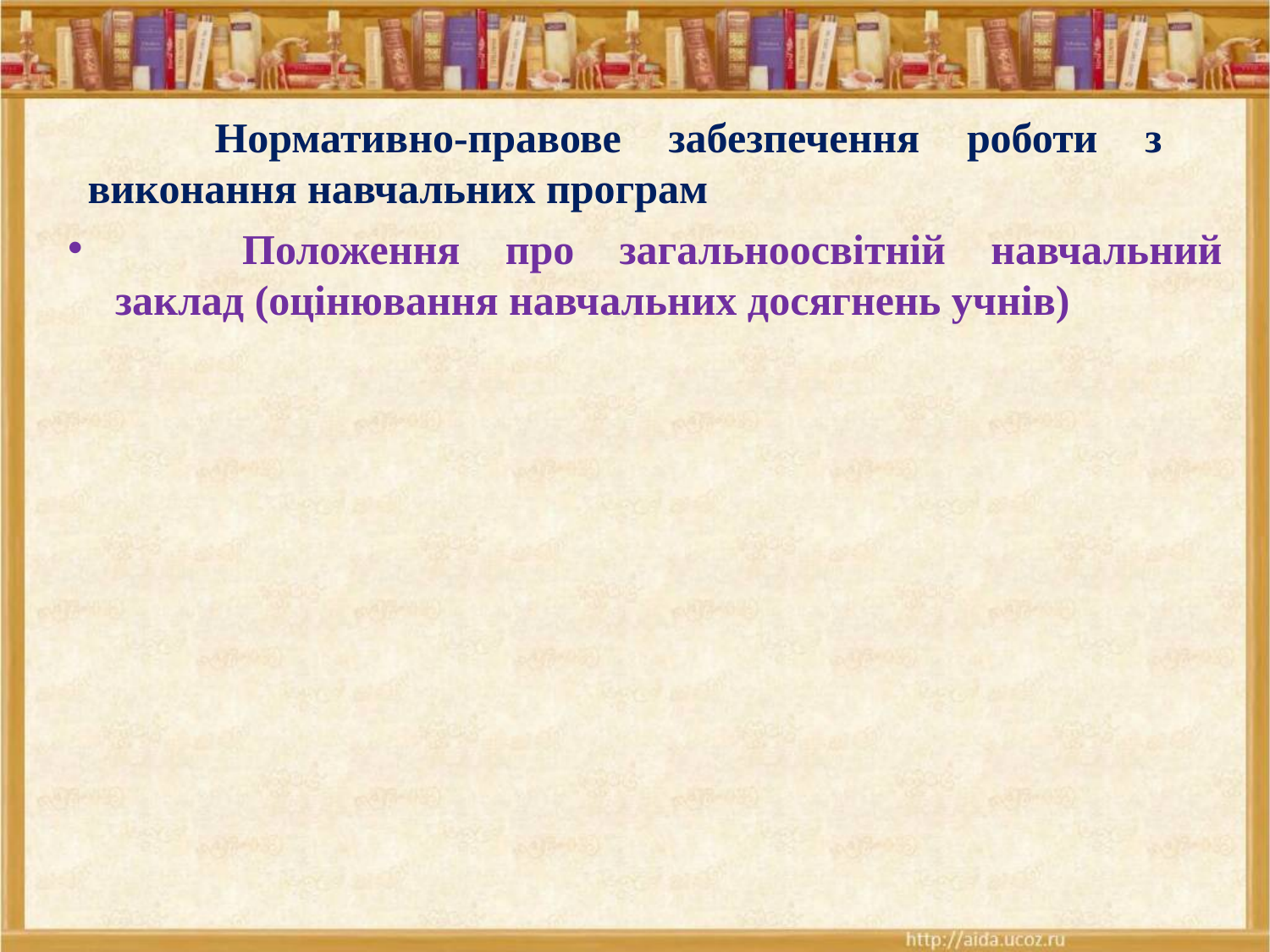

# Нормативно-правове забезпечення роботи з виконання навчальних програм
	Положення про загальноосвітній навчальний заклад (оцінювання навчальних досягнень учнів)